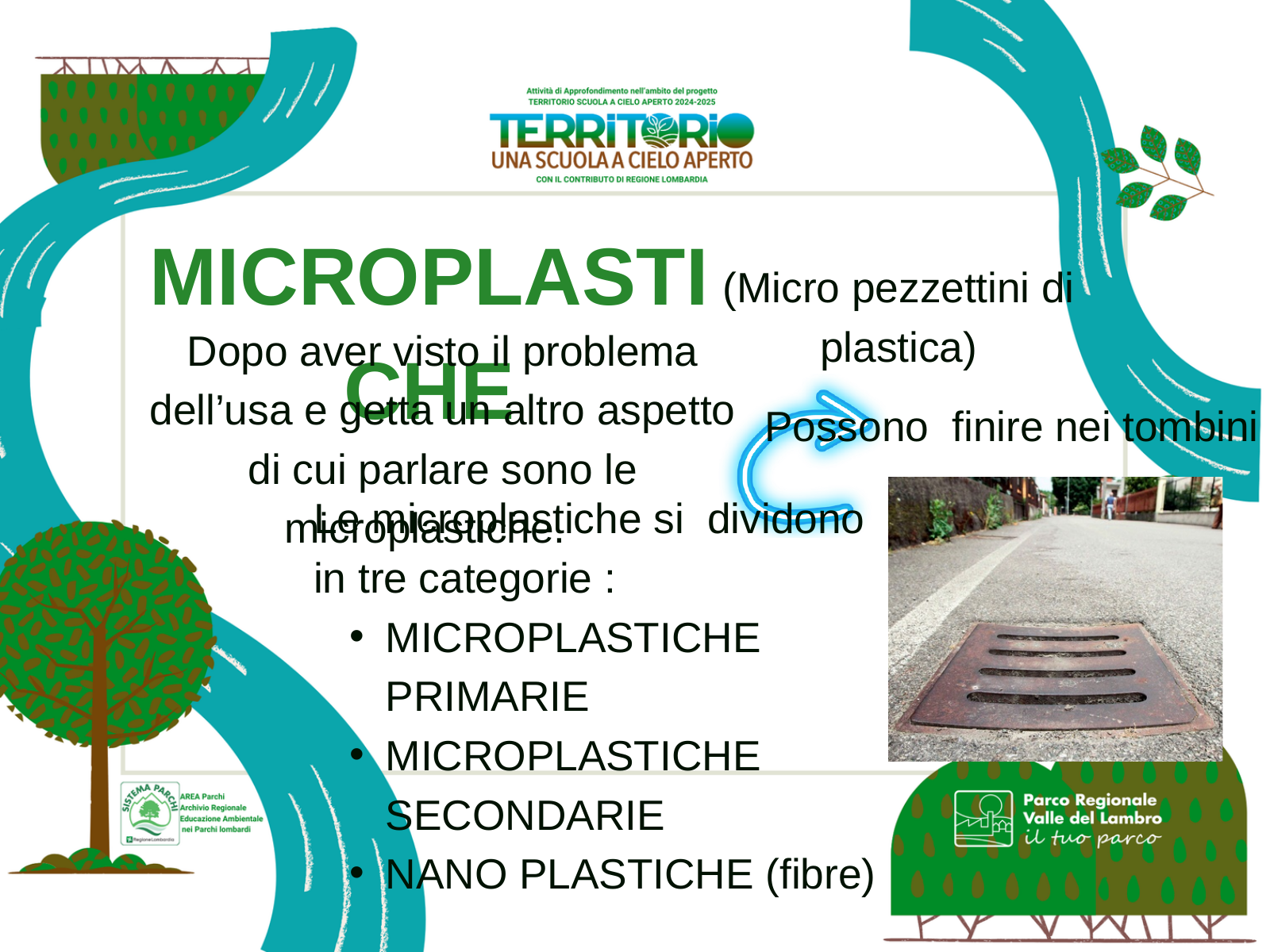

MICROPLASTICHE
(Micro pezzettini di plastica)
Dopo aver visto il problema dell’usa e getta un altro aspetto di cui parlare sono le microplastiche.

Possono  finire nei tombini

Le microplastiche si  dividono in tre categorie :
MICROPLASTICHE PRIMARIE
MICROPLASTICHE SECONDARIE
NANO PLASTICHE (fibre)